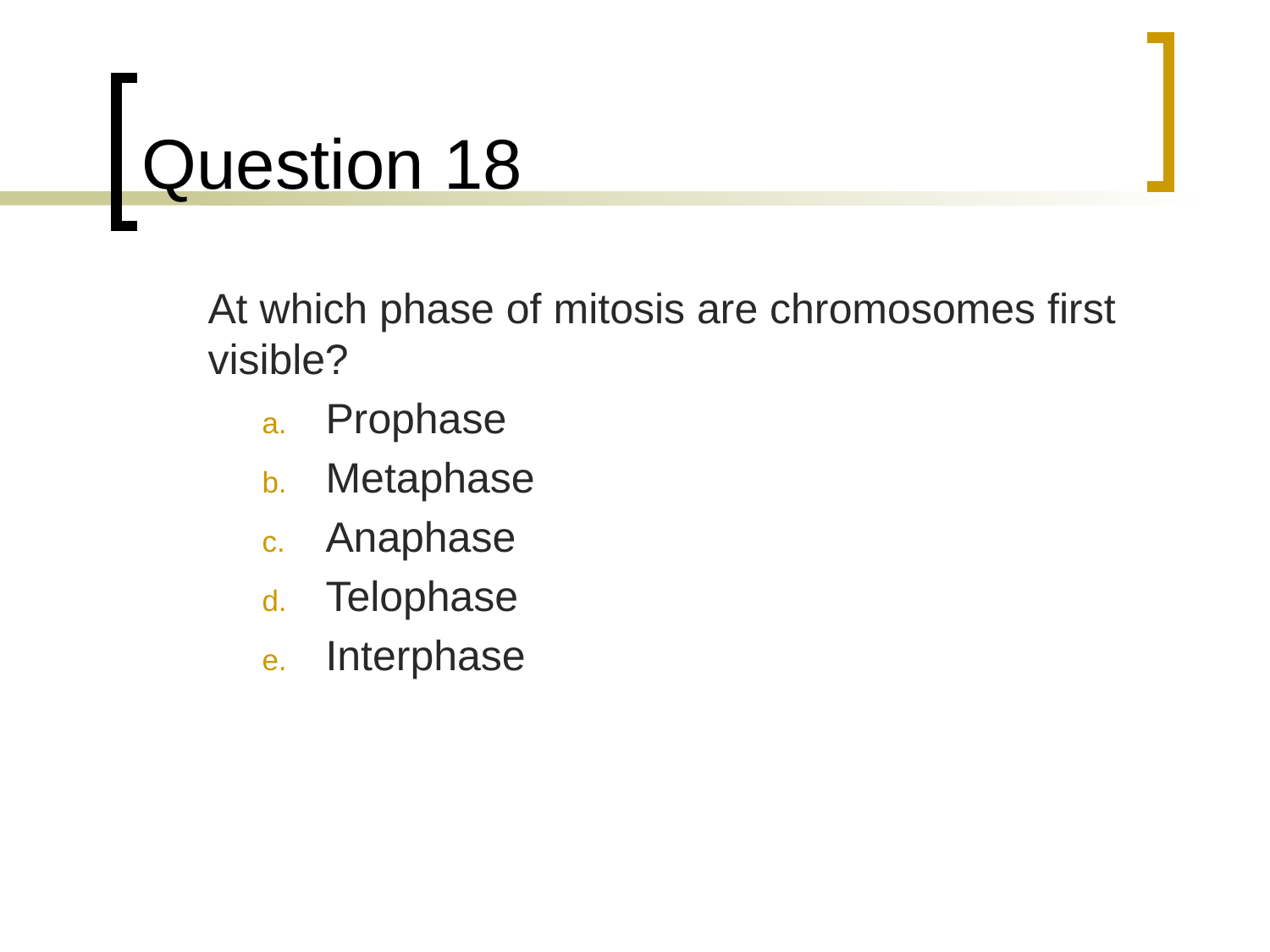

# Question 18
 	At which phase of mitosis are chromosomes first visible?
Prophase
Metaphase
Anaphase
Telophase
Interphase